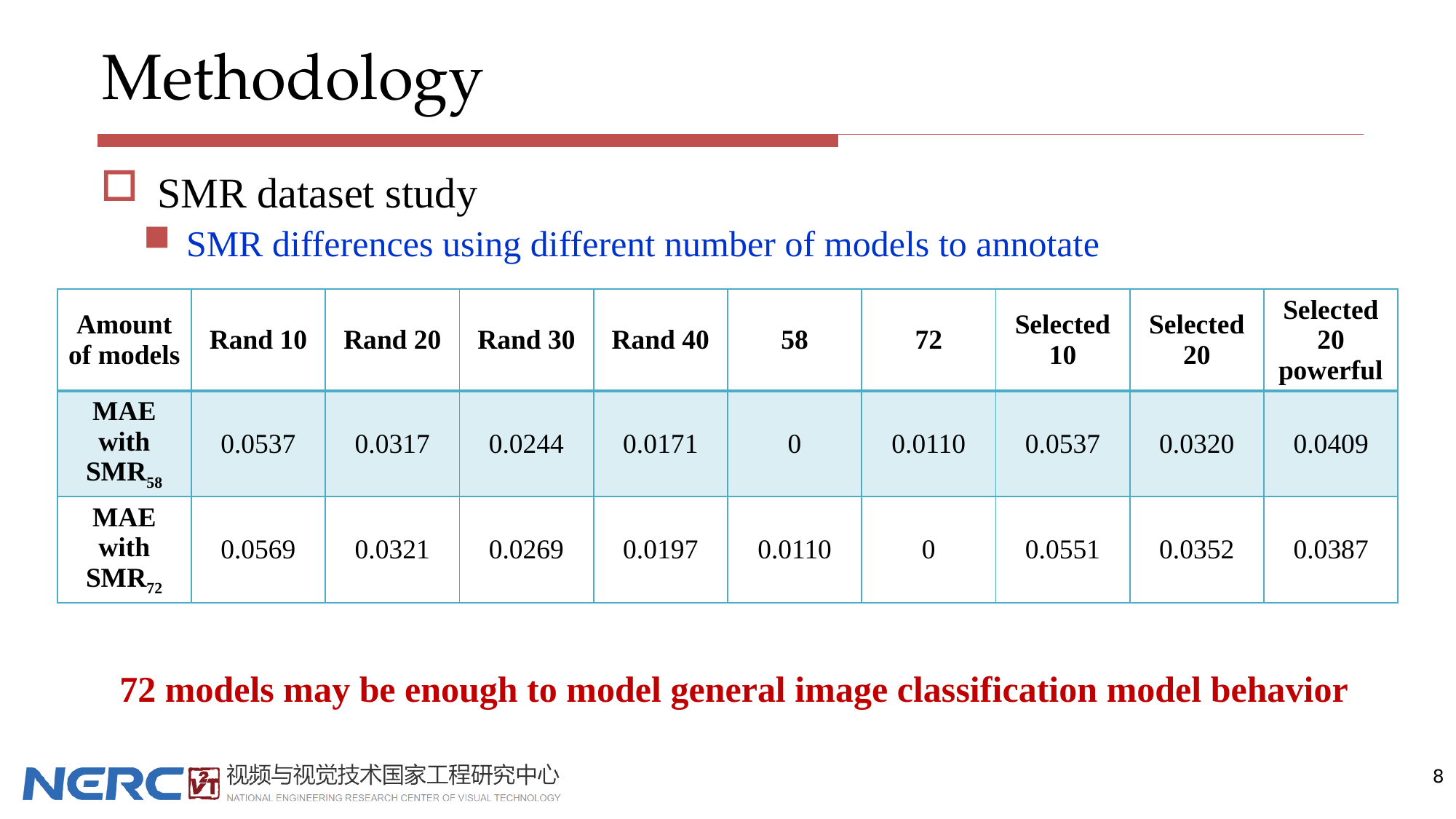

# Methodology
SMR dataset study
SMR differences using different number of models to annotate
| Amount of models | Rand 10 | Rand 20 | Rand 30 | Rand 40 | 58 | 72 | Selected 10 | Selected 20 | Selected 20 powerful |
| --- | --- | --- | --- | --- | --- | --- | --- | --- | --- |
| MAE with SMR58 | 0.0537 | 0.0317 | 0.0244 | 0.0171 | 0 | 0.0110 | 0.0537 | 0.0320 | 0.0409 |
| MAE with SMR72 | 0.0569 | 0.0321 | 0.0269 | 0.0197 | 0.0110 | 0 | 0.0551 | 0.0352 | 0.0387 |
72 models may be enough to model general image classification model behavior
8